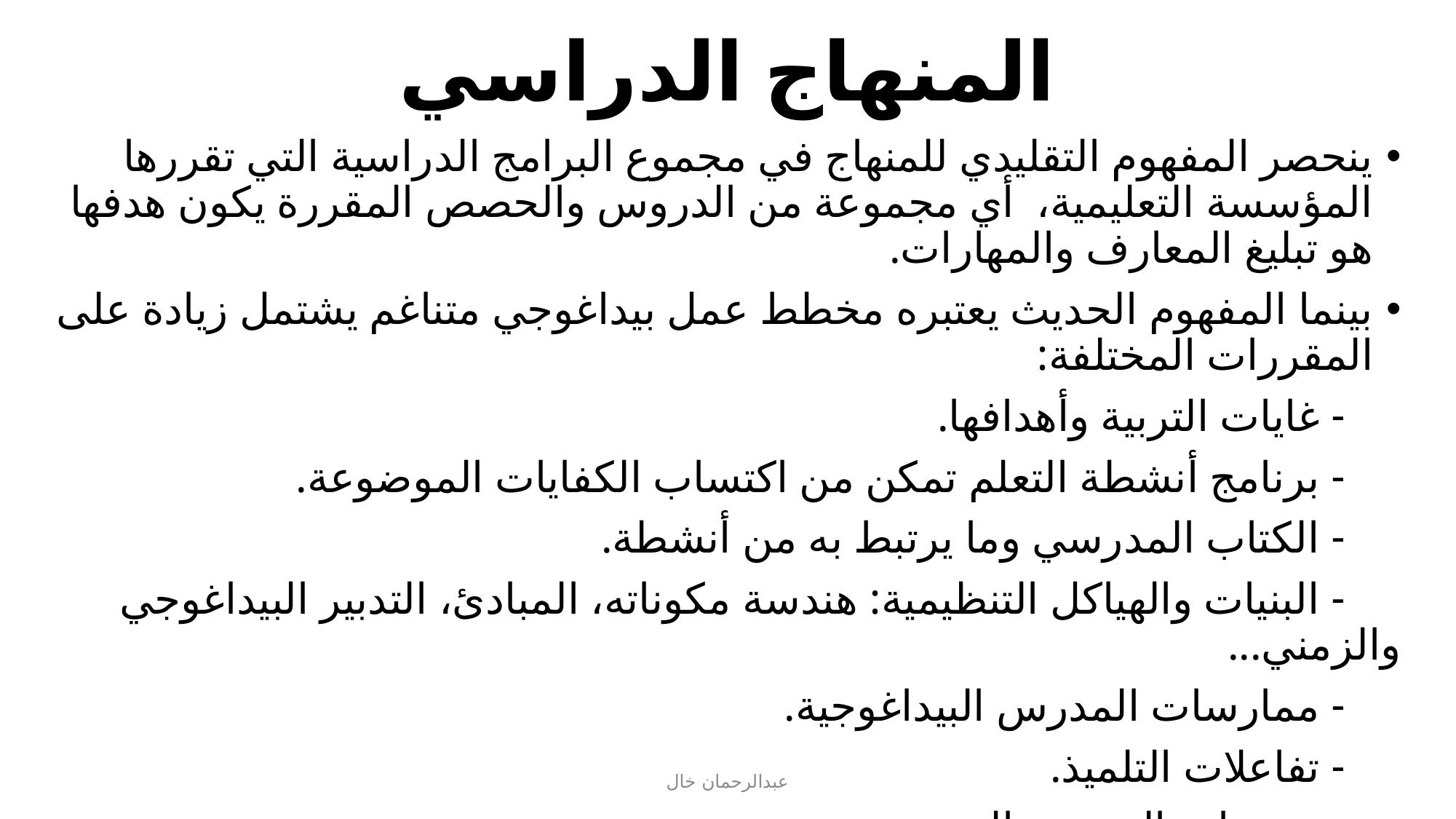

# المنهاج الدراسي
ينحصر المفهوم التقليدي للمنهاج في مجموع البرامج الدراسية التي تقررها المؤسسة التعليمية،  أي مجموعة من الدروس والحصص المقررة يكون هدفها هو تبليغ المعارف والمهارات.
بينما المفهوم الحديث يعتبره مخطط عمل بيداغوجي متناغم يشتمل زيادة على المقررات المختلفة:
     - غايات التربية وأهدافها.
     - برنامج أنشطة التعلم تمكن من اكتساب الكفايات الموضوعة.
     - الكتاب المدرسي وما يرتبط به من أنشطة.
     - البنيات والهياكل التنظيمية: هندسة مكوناته، المبادئ، التدبير البيداغوجي والزمني...
     - ممارسات المدرس البيداغوجية.
     - تفاعلات التلميذ.
     - وضعيات التقويم والدعم.
عبدالرحمان خال